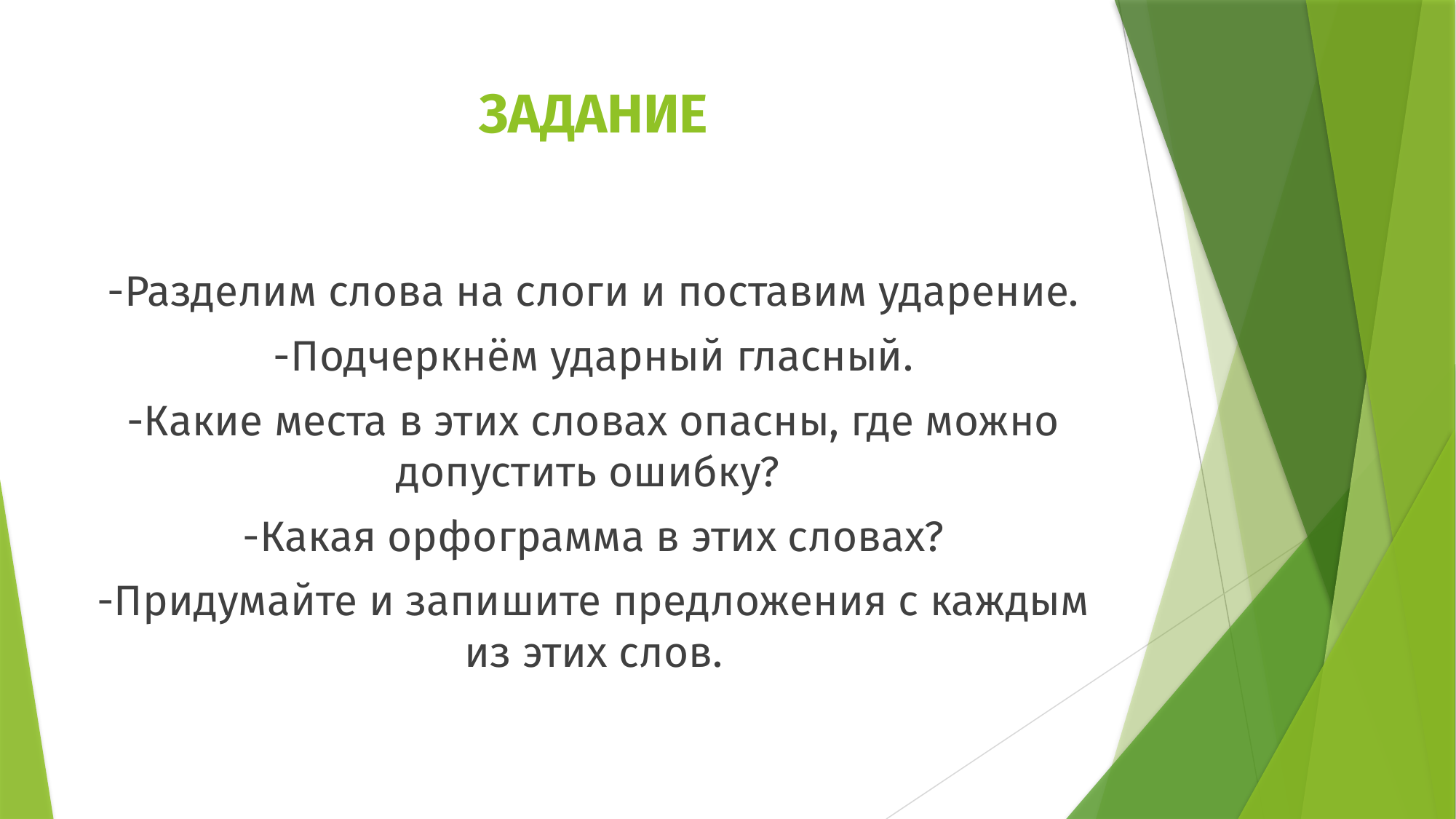

# ЗАДАНИЕ
-Разделим слова на слоги и поставим ударение.
-Подчеркнём ударный гласный.
-Какие места в этих словах опасны, где можно допустить ошибку?
-Какая орфограмма в этих словах?
-Придумайте и запишите предложения с каждым из этих слов.